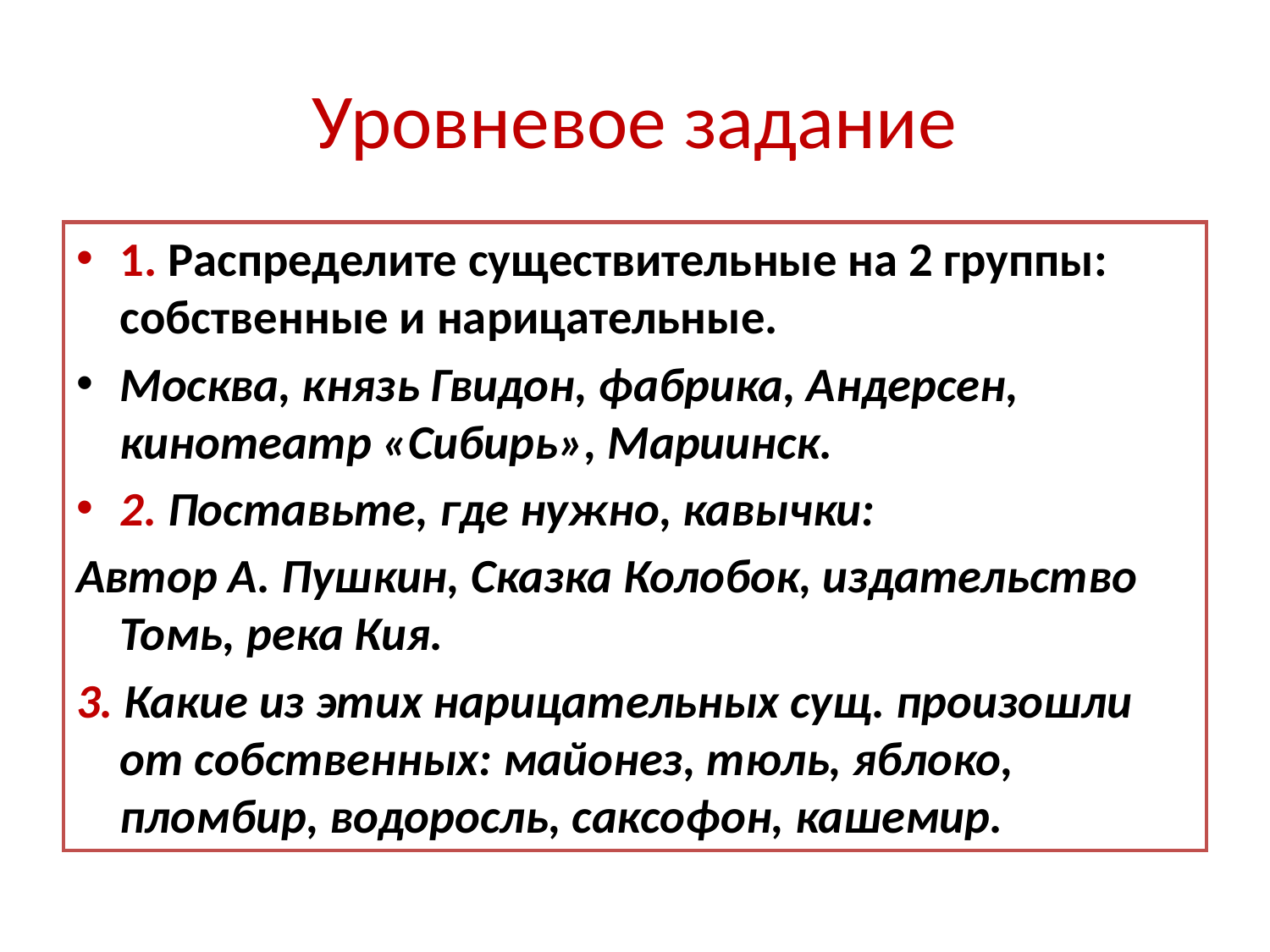

# Уровневое задание
1. Распределите существительные на 2 группы: собственные и нарицательные.
Москва, князь Гвидон, фабрика, Андерсен, кинотеатр «Сибирь», Мариинск.
2. Поставьте, где нужно, кавычки:
Автор А. Пушкин, Сказка Колобок, издательство Томь, река Кия.
3. Какие из этих нарицательных сущ. произошли от собственных: майонез, тюль, яблоко, пломбир, водоросль, саксофон, кашемир.